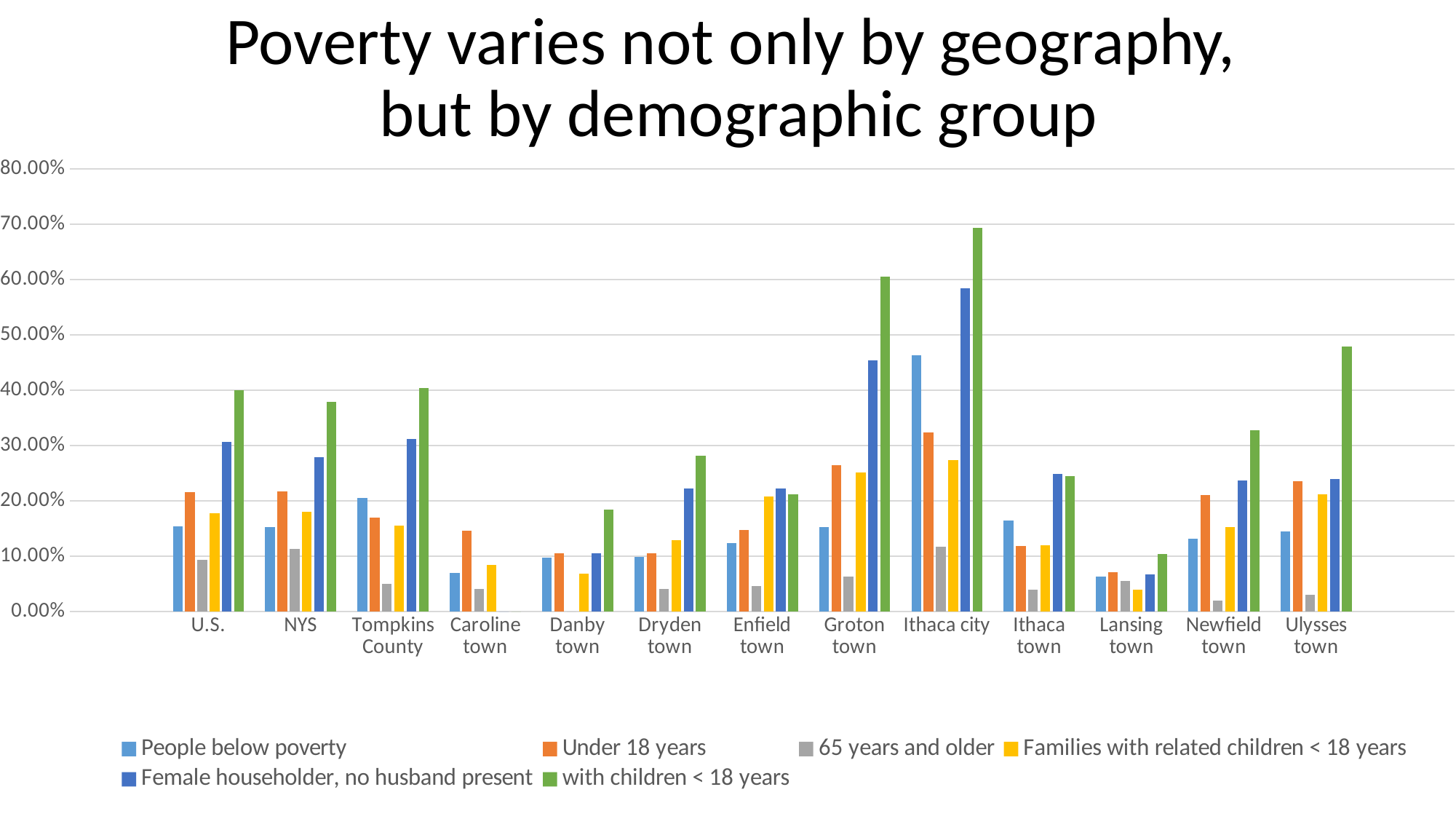

# Poverty varies not only by geography, but by demographic group

### Chart

| Category | People below poverty | Under 18 years | 65 years and older | Families with related children < 18 years | Female householder, no husband present | with children < 18 years |
|---|---|---|---|---|---|---|
|  | None | None | None | None | None | None |
| U.S. | 0.1536537719871229 | 0.21583642144515564 | 0.09356544261167161 | 0.1783055867082146 | 0.3062669991349258 | 0.4002582058801986 |
| NYS | 0.15303960999531918 | 0.21673610673872465 | 0.1132592991348719 | 0.1808099402153866 | 0.27954183829554 | 0.3790385124223319 |
| Tompkins County | 0.20502129769444005 | 0.16947619970289995 | 0.04980600920328431 | 0.1551667577911427 | 0.31161098246774727 | 0.4044734389561976 |
| Caroline town | 0.0698743487588109 | 0.14655172413793102 | 0.04081632653061224 | 0.08480565371024736 | 0.0 | 0.0 |
| Danby town | 0.09736608464042616 | 0.1047040971168437 | 0.0 | 0.06904231625835189 | 0.10526315789473684 | 0.18421052631578946 |
| Dryden town | 0.09841336408750961 | 0.10565669700910273 | 0.04043126684636118 | 0.12933568489124045 | 0.22241379310344828 | 0.28205128205128205 |
| Enfield town | 0.12358597285067874 | 0.14779874213836477 | 0.045454545454545456 | 0.2076923076923077 | 0.2222222222222222 | 0.2116788321167883 |
| Groton town | 0.152130157665213 | 0.2641780330222541 | 0.06277056277056277 | 0.250936329588015 | 0.45454545454545453 | 0.6053811659192825 |
| Ithaca city | 0.46366813009586955 | 0.3238512035010941 | 0.11715160796324656 | 0.27351040918880115 | 0.5848484848484848 | 0.6942307692307692 |
| Ithaca town | 0.16455442902881537 | 0.11835657745947983 | 0.03969829297340215 | 0.11953173136167591 | 0.24819277108433735 | 0.24539877300613497 |
| Lansing town | 0.06277412280701754 | 0.071531445031205 | 0.05569620253164557 | 0.03908241291418862 | 0.06726457399103139 | 0.10344827586206896 |
| Newfield town | 0.13092904743237946 | 0.2107883817427386 | 0.0196078431372549 | 0.15226939970717424 | 0.23728813559322035 | 0.32748538011695905 |
| Ulysses town | 0.14447821681864234 | 0.23615160349854228 | 0.029832935560859187 | 0.2124031007751938 | 0.23949579831932774 | 0.4789915966386555 |